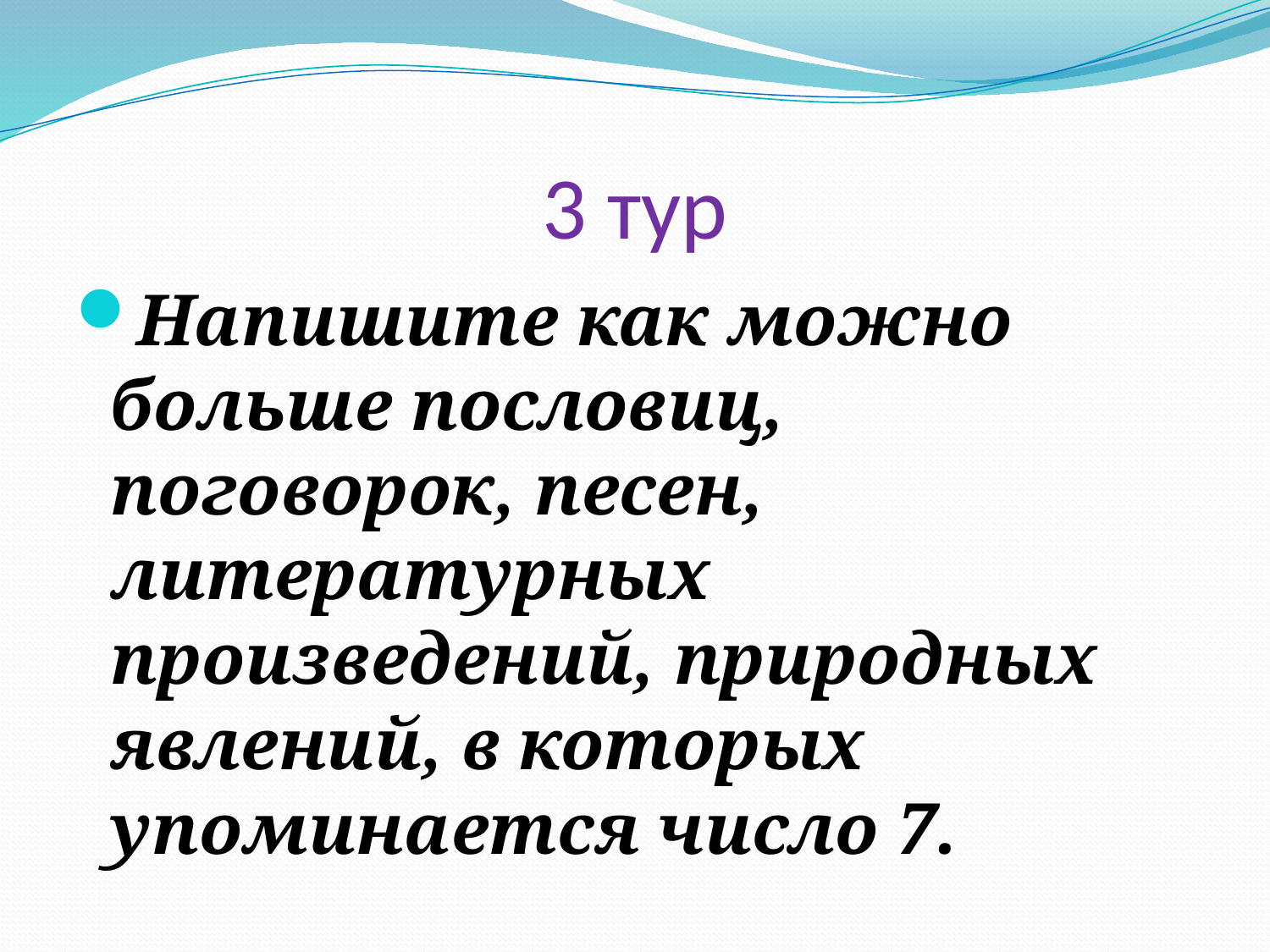

# 3 тур
Напишите как можно больше пословиц, поговорок, песен, литературных произведений, природных явлений, в которых упоминается число 7.